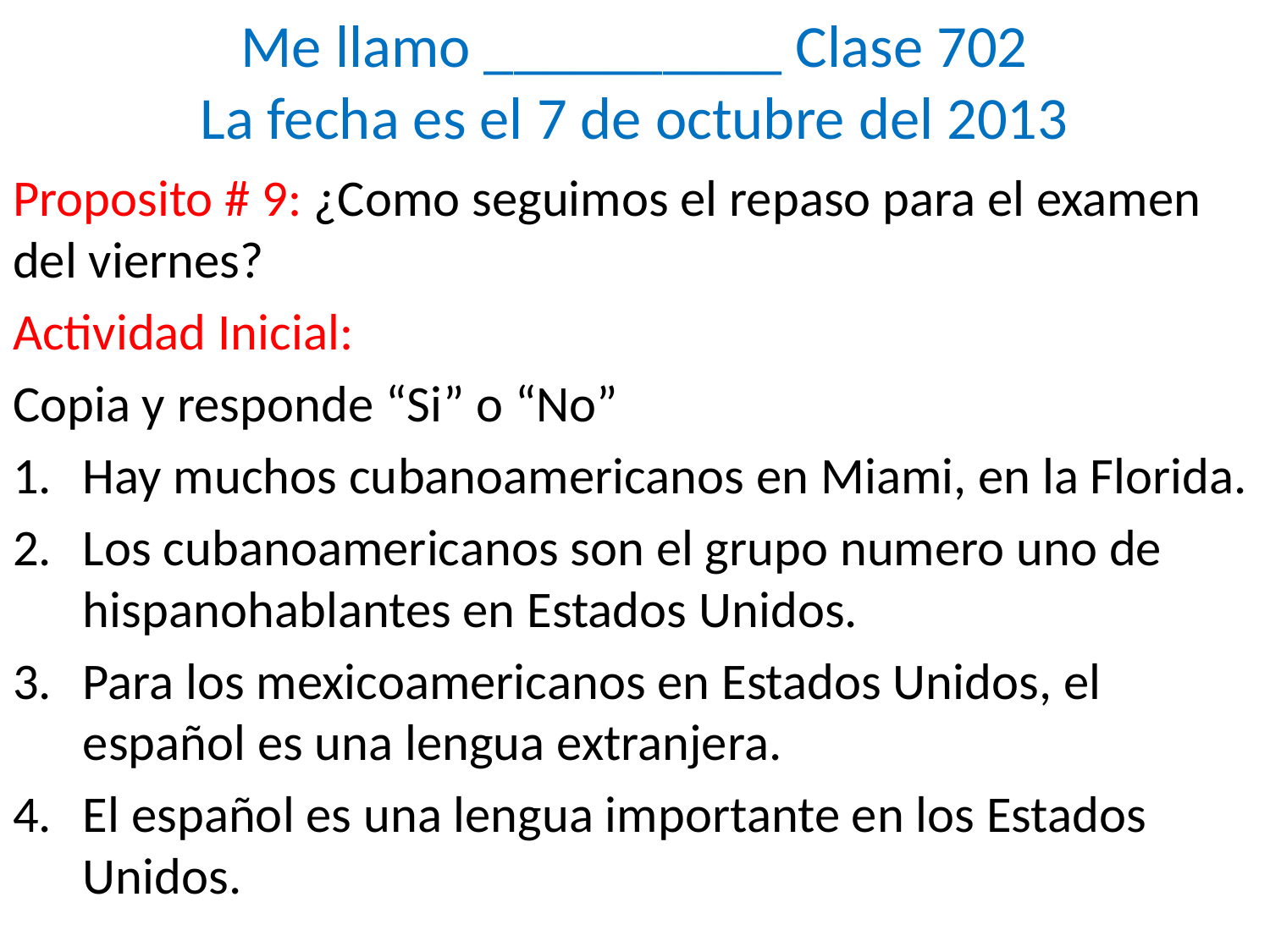

# Me llamo __________ Clase 702 La fecha es el 7 de octubre del 2013
Proposito # 9: ¿Como seguimos el repaso para el examen del viernes?
Actividad Inicial:
Copia y responde “Si” o “No”
Hay muchos cubanoamericanos en Miami, en la Florida.
Los cubanoamericanos son el grupo numero uno de hispanohablantes en Estados Unidos.
Para los mexicoamericanos en Estados Unidos, el español es una lengua extranjera.
El español es una lengua importante en los Estados Unidos.